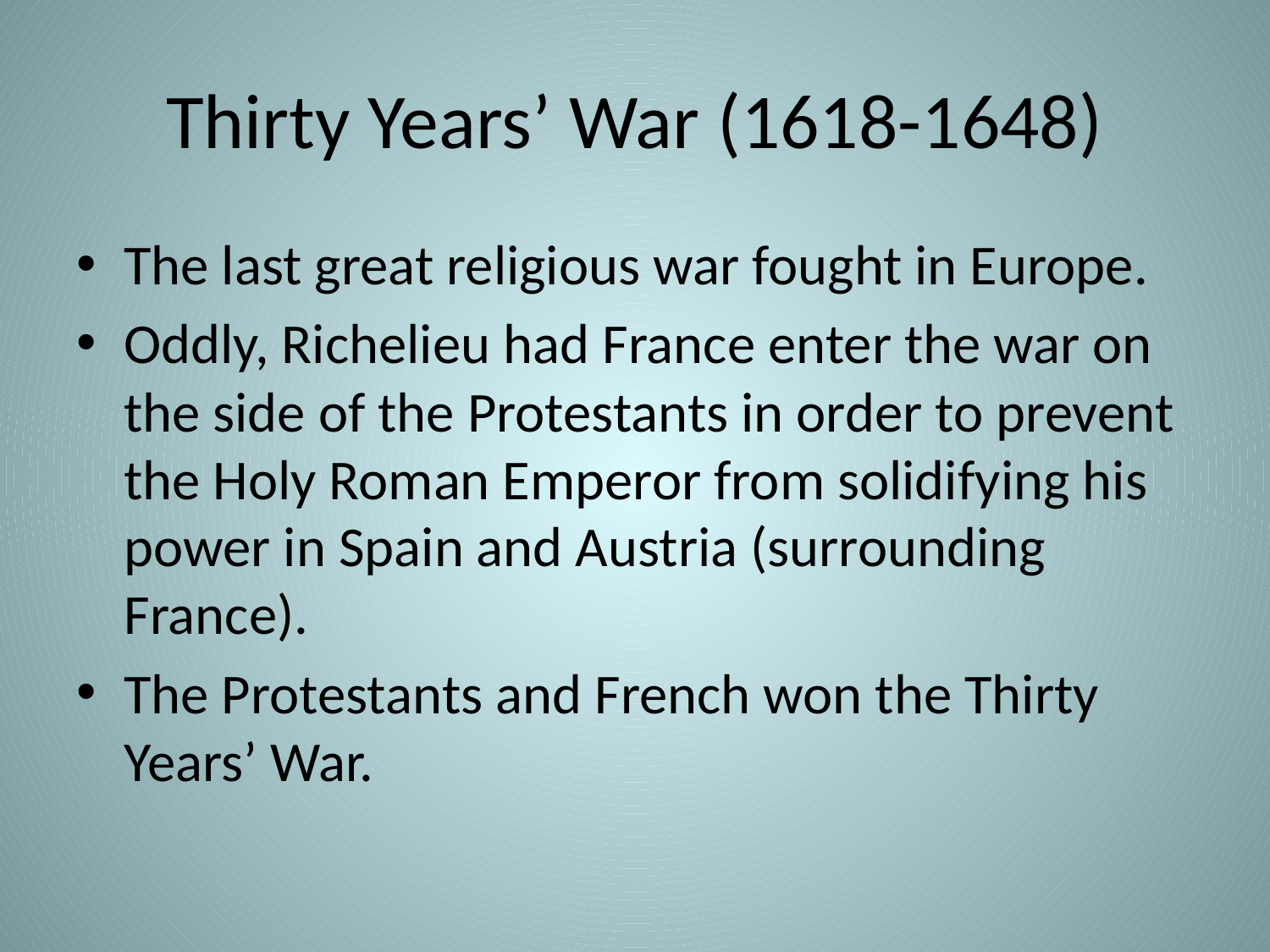

# Thirty Years’ War (1618-1648)
The last great religious war fought in Europe.
Oddly, Richelieu had France enter the war on the side of the Protestants in order to prevent the Holy Roman Emperor from solidifying his power in Spain and Austria (surrounding France).
The Protestants and French won the Thirty Years’ War.